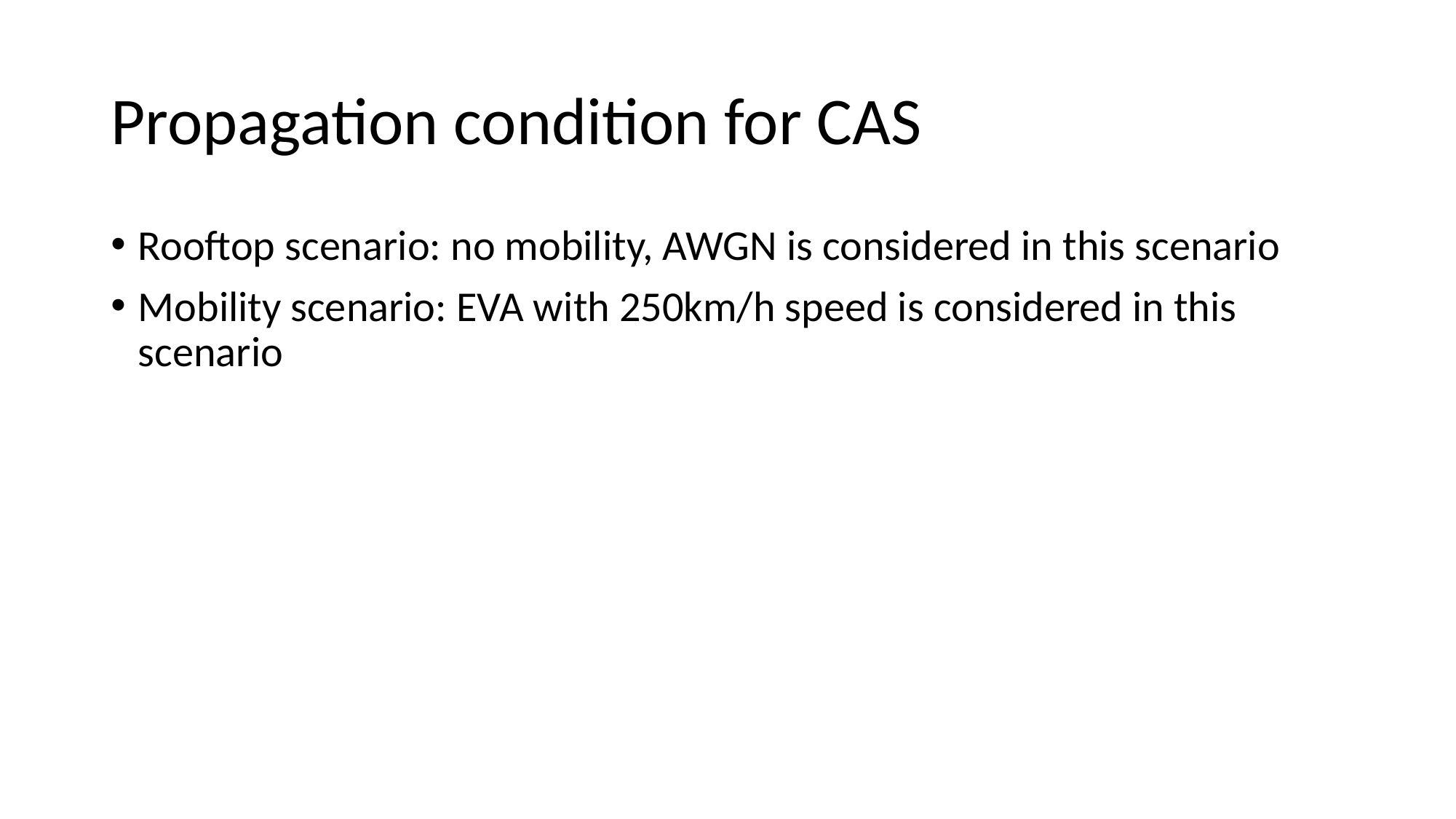

# Propagation condition for CAS
Rooftop scenario: no mobility, AWGN is considered in this scenario
Mobility scenario: EVA with 250km/h speed is considered in this scenario